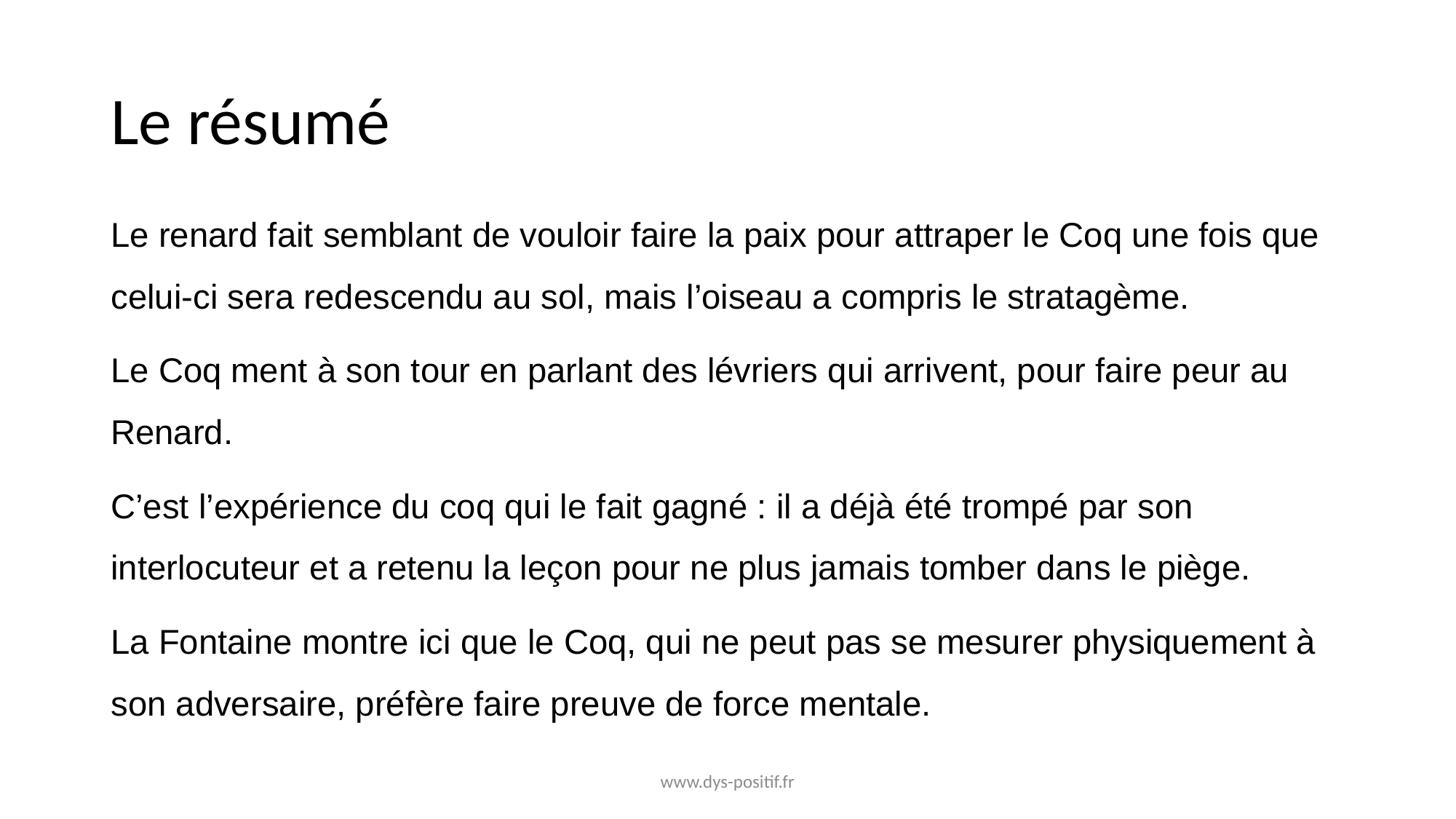

# Le résumé
Le renard fait semblant de vouloir faire la paix pour attraper le Coq une fois que celui-ci sera redescendu au sol, mais l’oiseau a compris le stratagème.
Le Coq ment à son tour en parlant des lévriers qui arrivent, pour faire peur au Renard.
C’est l’expérience du coq qui le fait gagné : il a déjà été trompé par son interlocuteur et a retenu la leçon pour ne plus jamais tomber dans le piège.
La Fontaine montre ici que le Coq, qui ne peut pas se mesurer physiquement à son adversaire, préfère faire preuve de force mentale.
www.dys-positif.fr